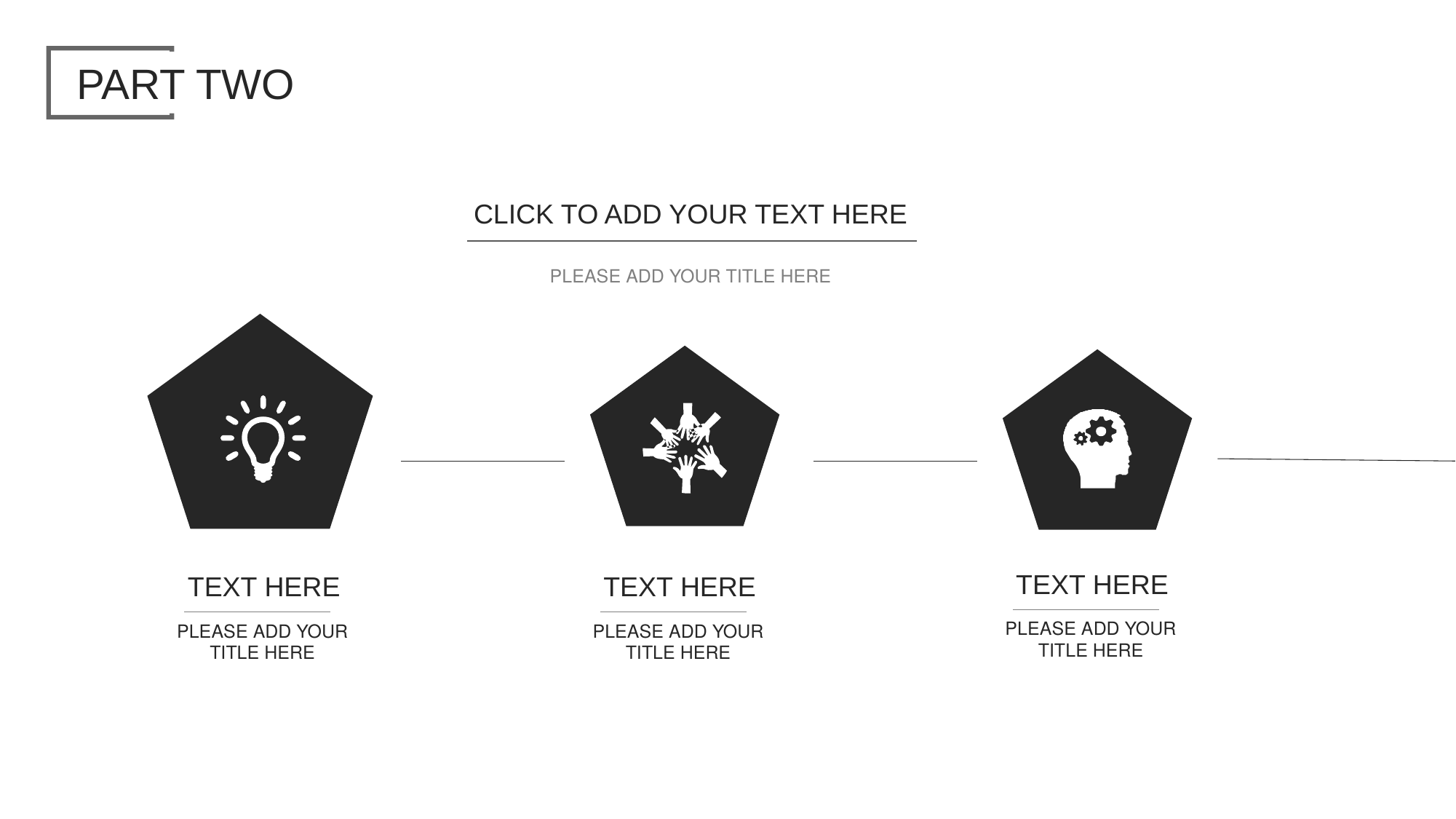

PART TWO
CLICK TO ADD YOUR TEXT HERE

PLEASE ADD YOUR TITLE HERE

TEXT HERE
PLEASE ADD YOUR TITLE HERE
TEXT HERE
PLEASE ADD YOUR TITLE HERE
TEXT HERE
PLEASE ADD YOUR TITLE HERE